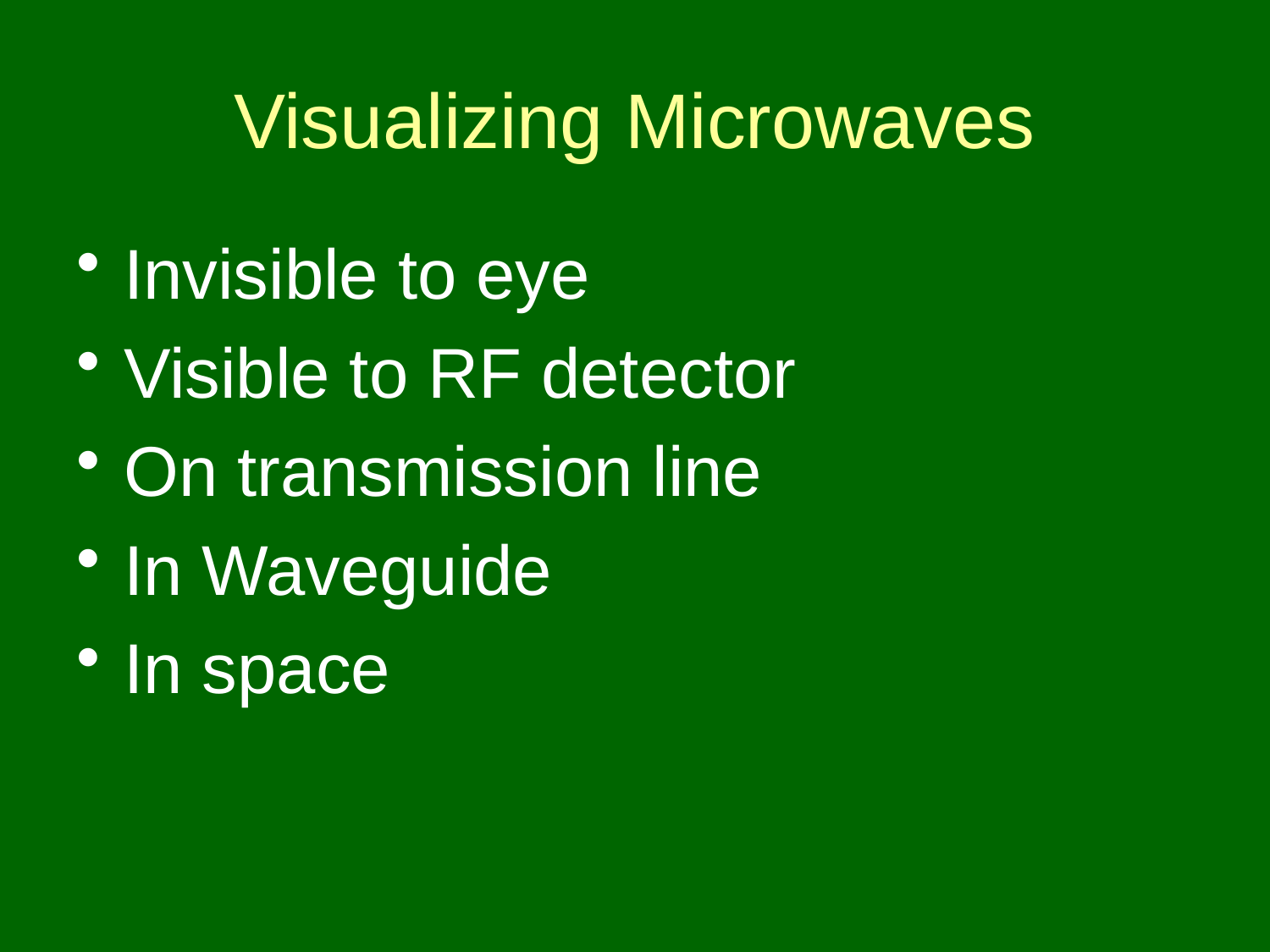

# Visualizing Microwaves
Invisible to eye
Visible to RF detector
On transmission line
In Waveguide
In space